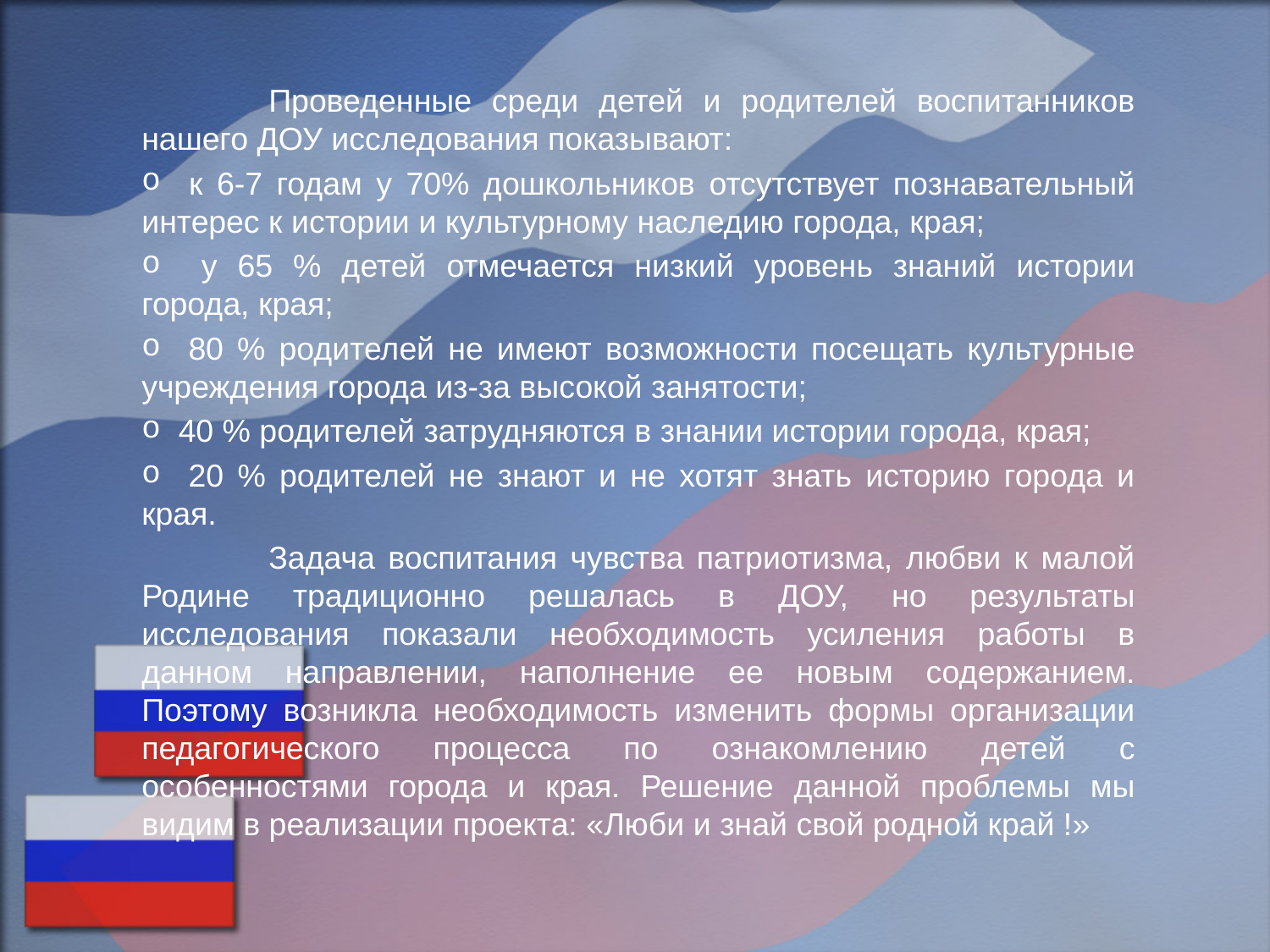

Проведенные среди детей и родителей воспитанников нашего ДОУ исследования показывают:
  к 6-7 годам у 70% дошкольников отсутствует познавательный интерес к истории и культурному наследию города, края;
  у 65 % детей отмечается низкий уровень знаний истории города, края;
  80 % родителей не имеют возможности посещать культурные учреждения города из-за высокой занятости;
  40 % родителей затрудняются в знании истории города, края;
  20 % родителей не знают и не хотят знать историю города и края.
	Задача воспитания чувства патриотизма, любви к малой Родине традиционно решалась в ДОУ, но результаты исследования показали необходимость усиления работы в данном направлении, наполнение ее новым содержанием. Поэтому возникла необходимость изменить формы организации педагогического процесса по ознакомлению детей с особенностями города и края. Решение данной проблемы мы видим в реализации проекта: «Люби и знай свой родной край !»